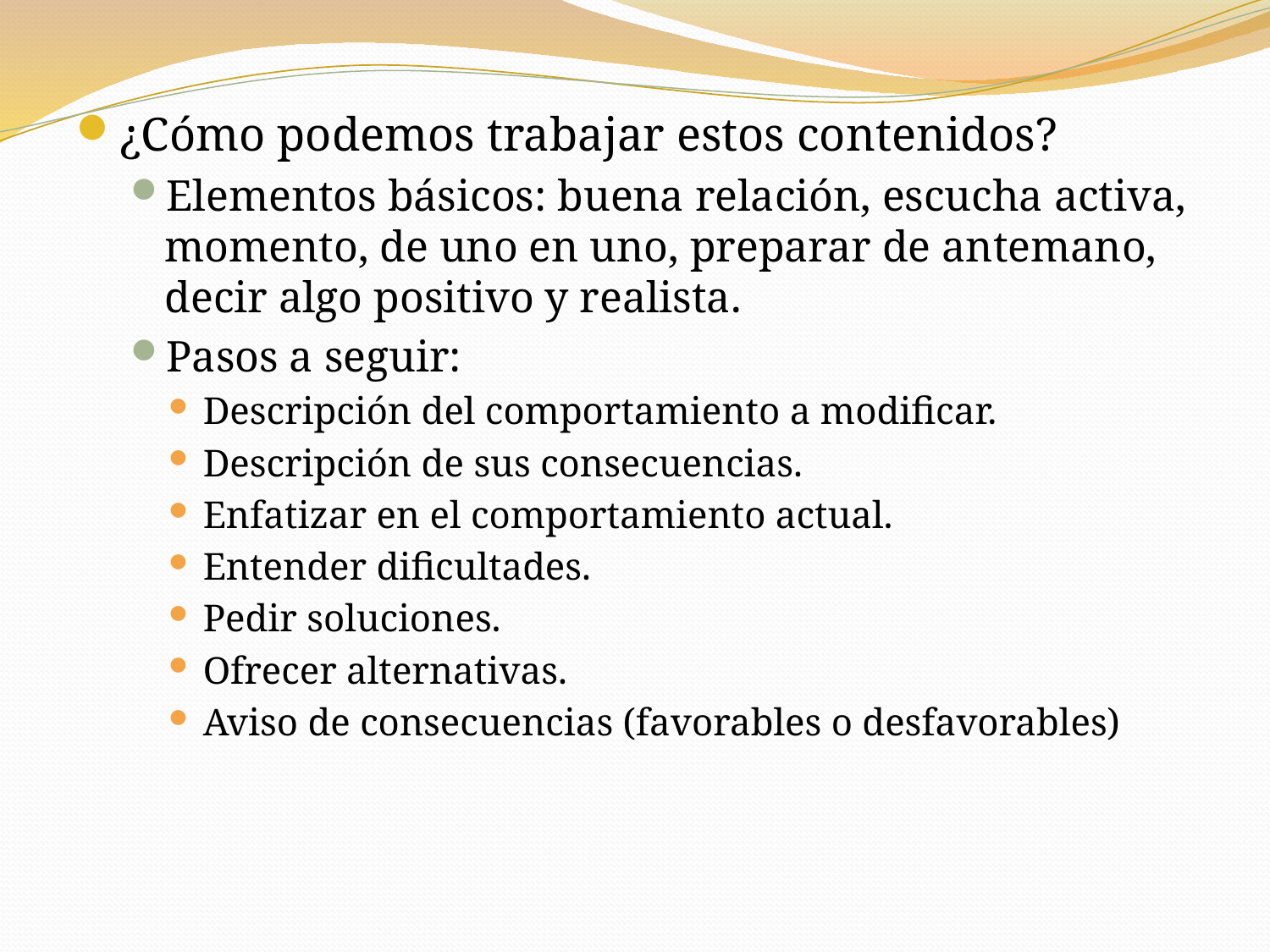

¿Cómo podemos trabajar estos contenidos?
Elementos básicos: buena relación, escucha activa, momento, de uno en uno, preparar de antemano, decir algo positivo y realista.
Pasos a seguir:
Descripción del comportamiento a modificar.
Descripción de sus consecuencias.
Enfatizar en el comportamiento actual.
Entender dificultades.
Pedir soluciones.
Ofrecer alternativas.
Aviso de consecuencias (favorables o desfavorables)